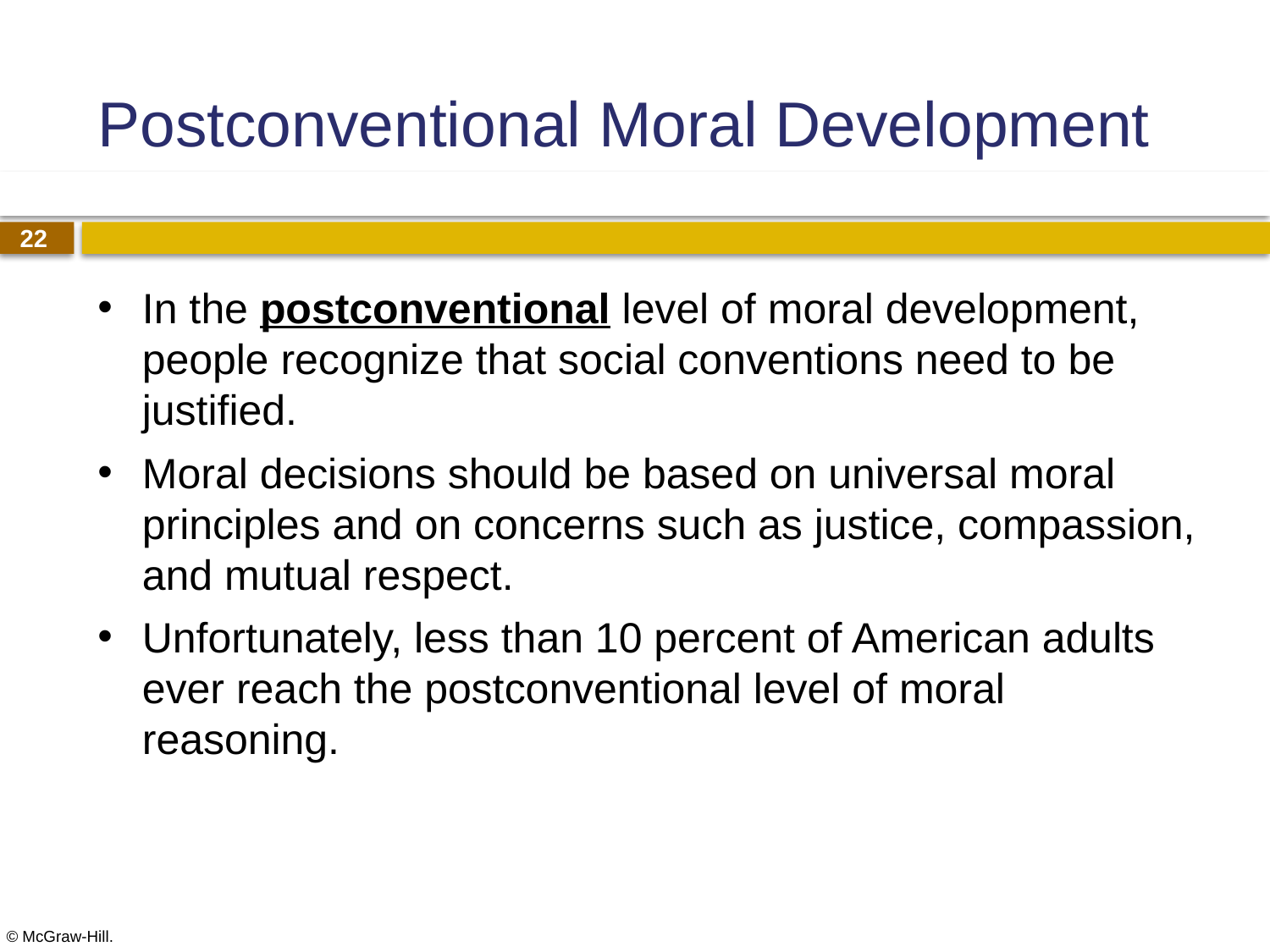

# Postconventional Moral Development
In the postconventional level of moral development, people recognize that social conventions need to be justified.
Moral decisions should be based on universal moral principles and on concerns such as justice, compassion, and mutual respect.
Unfortunately, less than 10 percent of American adults ever reach the postconventional level of moral reasoning.